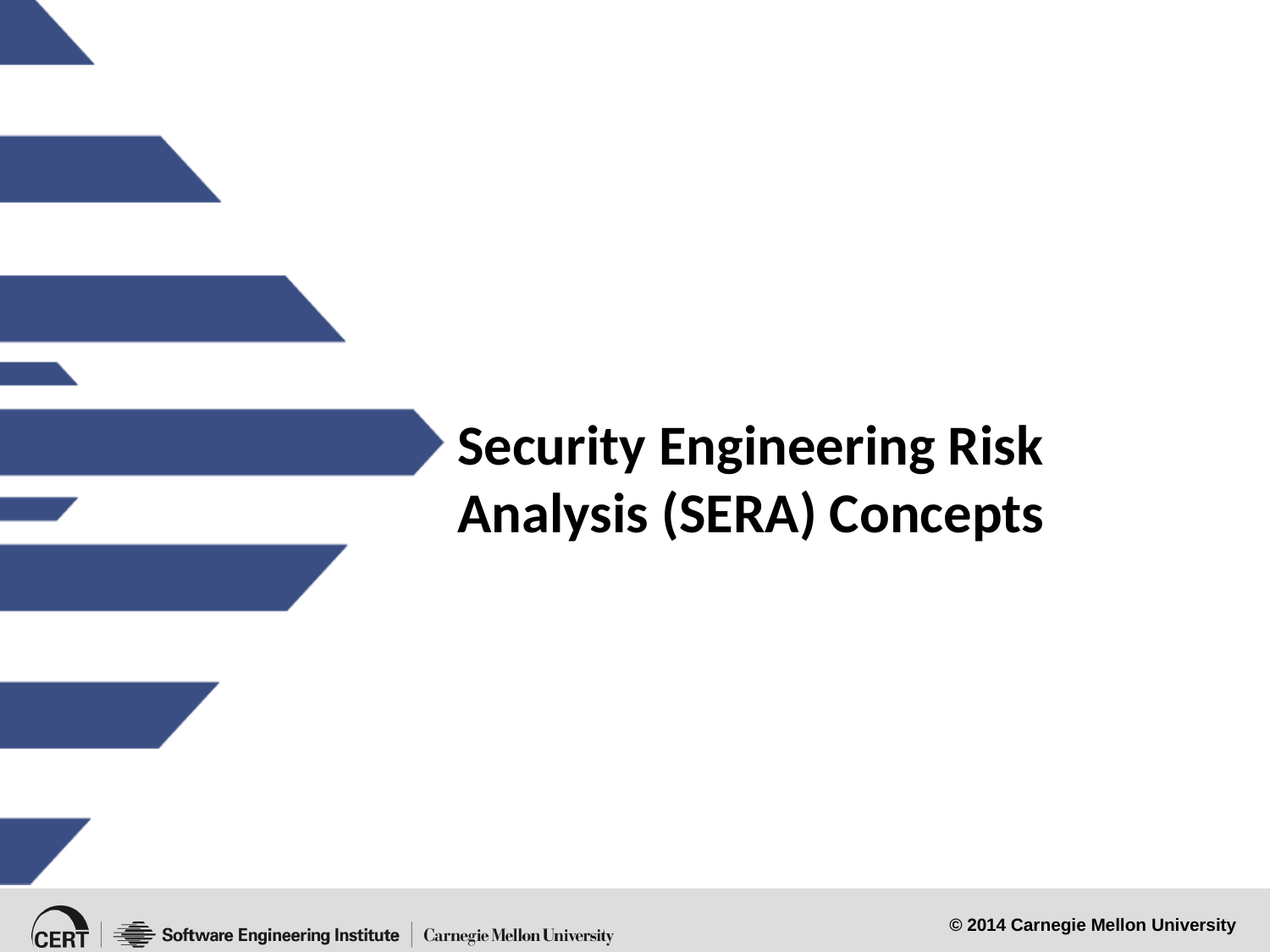

# Security Engineering Risk Analysis (SERA) Concepts